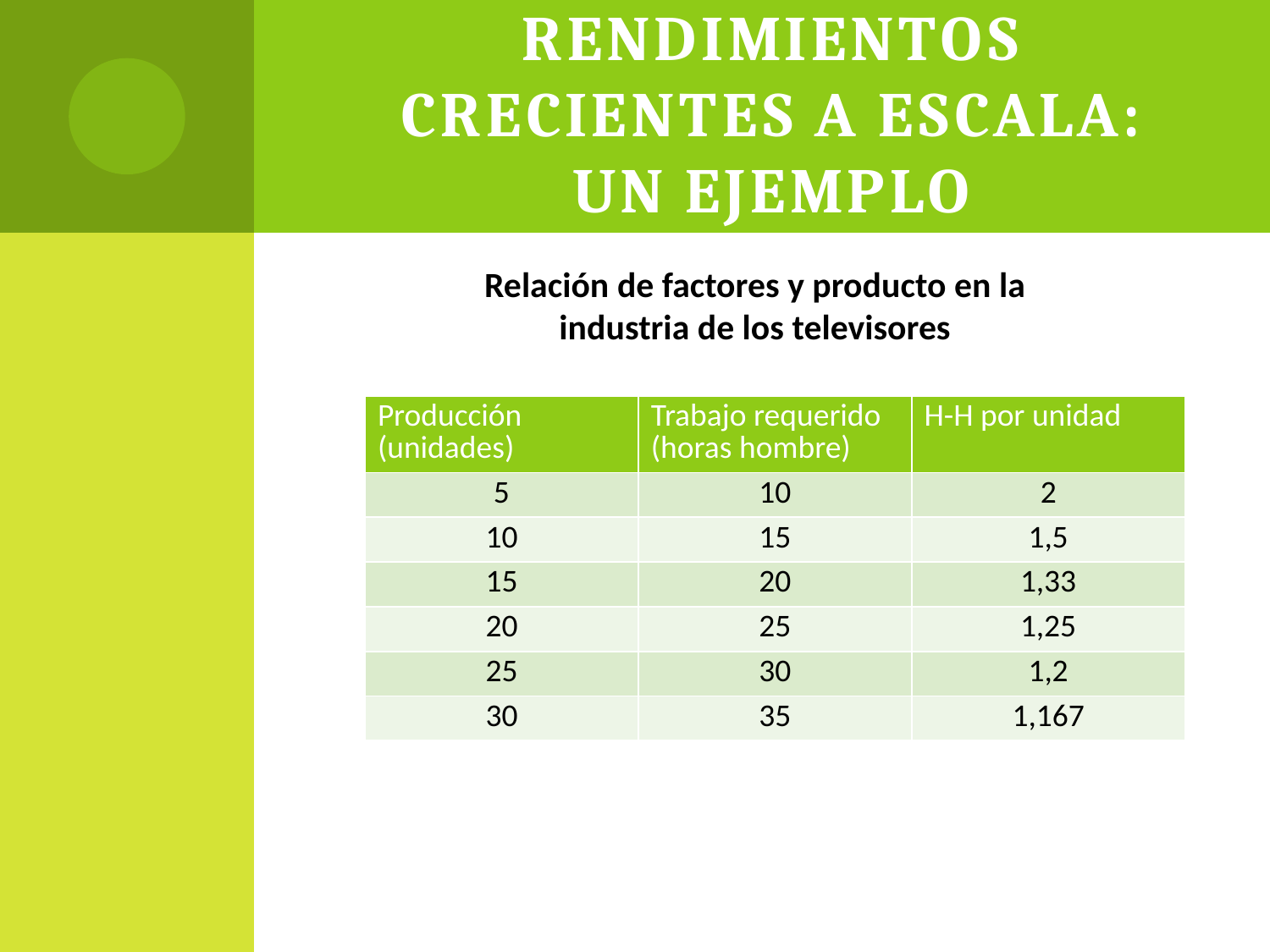

# Rendimientos crecientes a escala: Un ejemplo
Relación de factores y producto en la industria de los televisores
| Producción (unidades) | Trabajo requerido (horas hombre) | H-H por unidad |
| --- | --- | --- |
| 5 | 10 | 2 |
| 10 | 15 | 1,5 |
| 15 | 20 | 1,33 |
| 20 | 25 | 1,25 |
| 25 | 30 | 1,2 |
| 30 | 35 | 1,167 |